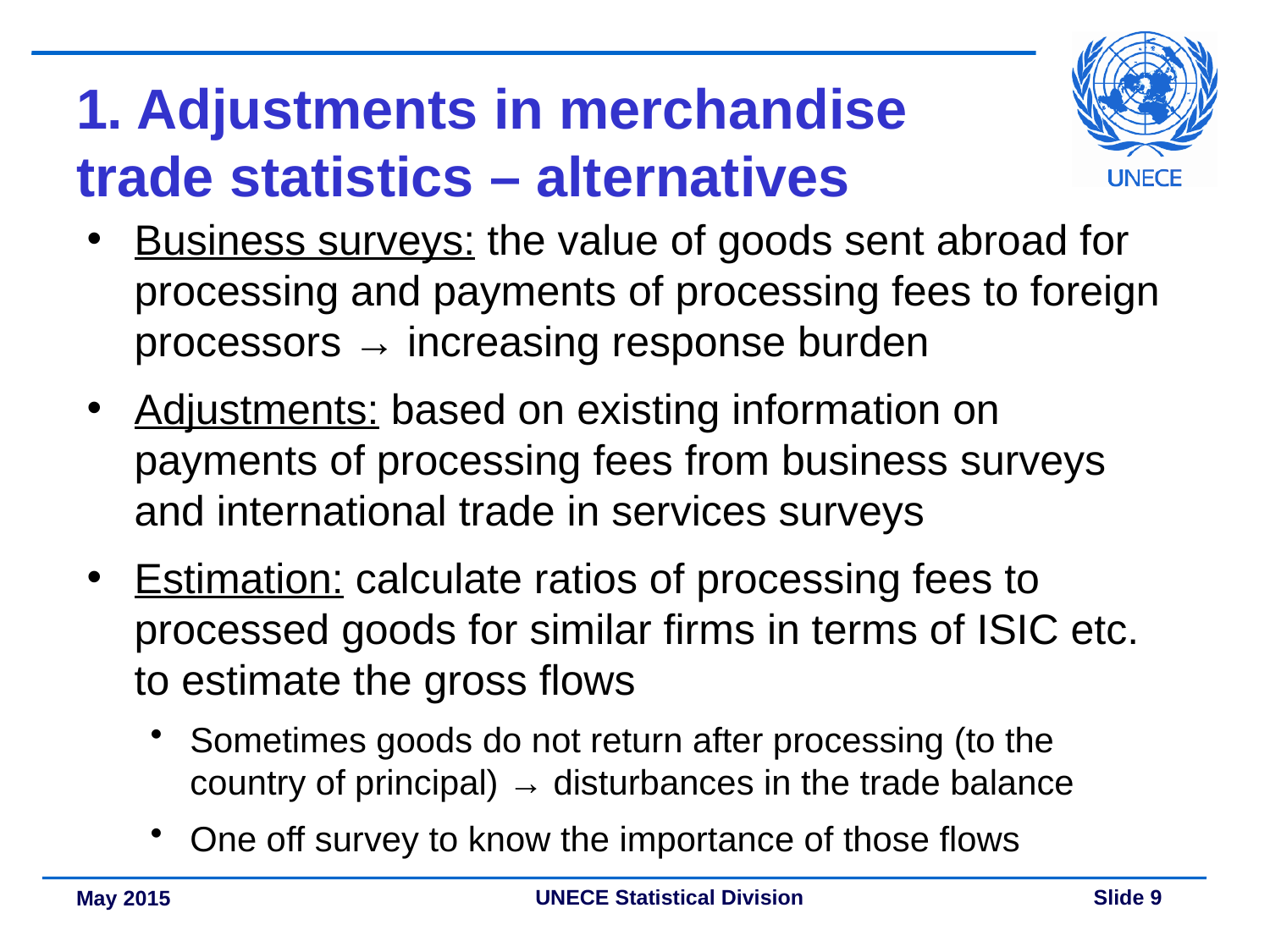

# 1. Adjustments in merchandise trade statistics – alternatives
Business surveys: the value of goods sent abroad for processing and payments of processing fees to foreign processors → increasing response burden
Adjustments: based on existing information on payments of processing fees from business surveys and international trade in services surveys
Estimation: calculate ratios of processing fees to processed goods for similar firms in terms of ISIC etc. to estimate the gross flows
Sometimes goods do not return after processing (to the country of principal) → disturbances in the trade balance
One off survey to know the importance of those flows

May 2015